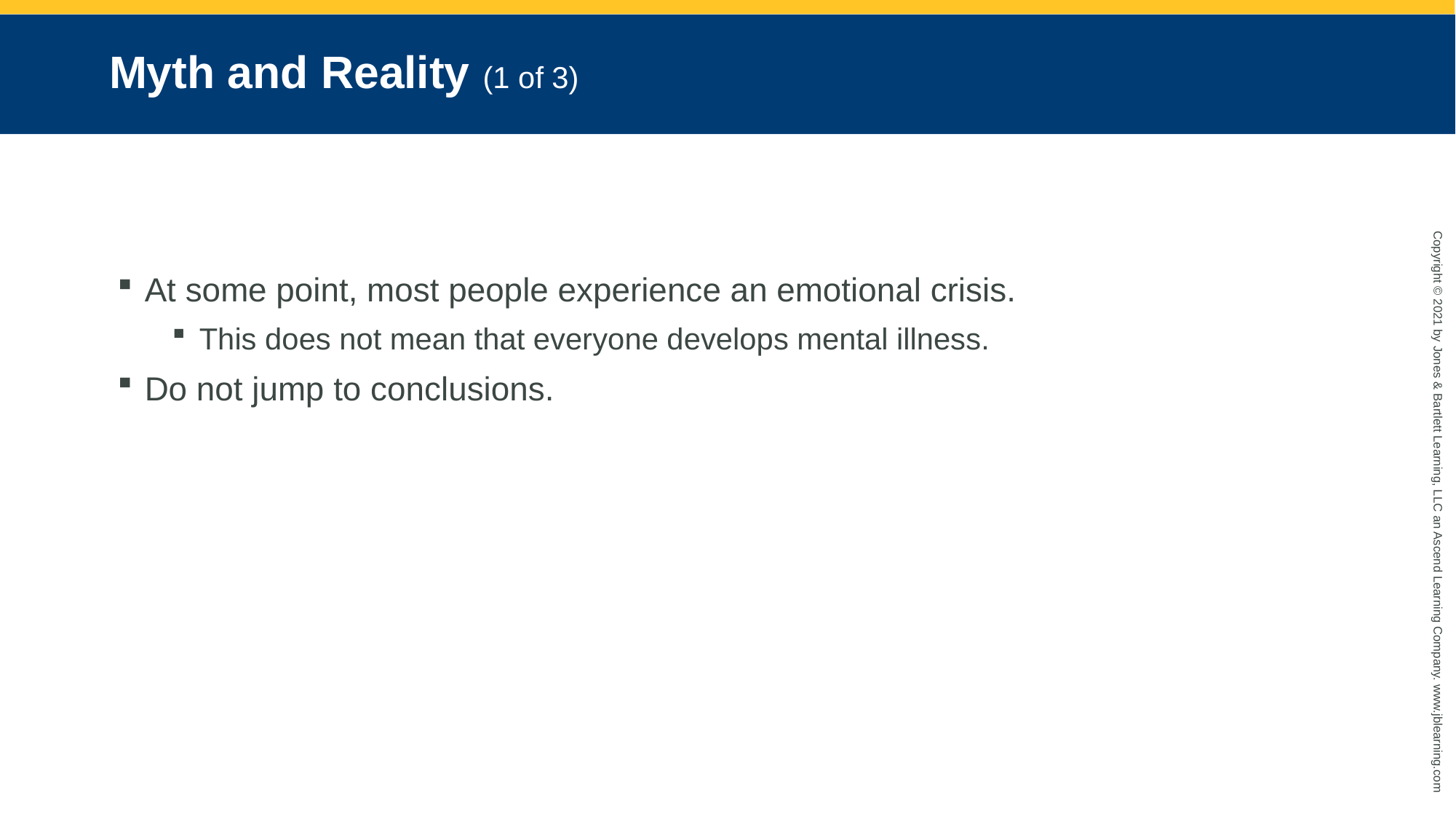

# Myth and Reality (1 of 3)
At some point, most people experience an emotional crisis.
This does not mean that everyone develops mental illness.
Do not jump to conclusions.